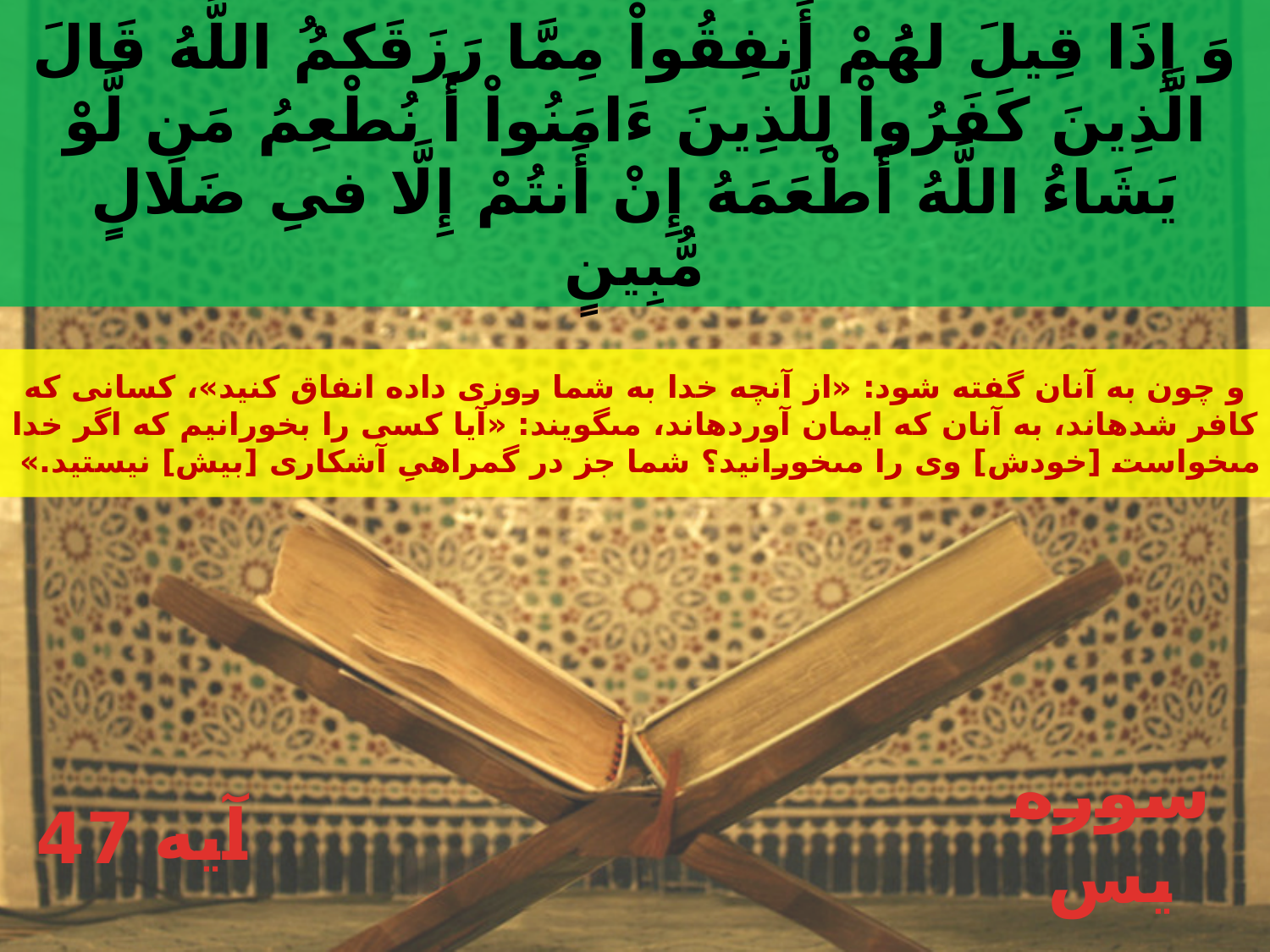

وَ إِذَا قِيلَ لهَُمْ أَنفِقُواْ مِمَّا رَزَقَكمُ‏ُ اللَّهُ قَالَ الَّذِينَ كَفَرُواْ لِلَّذِينَ ءَامَنُواْ أَ نُطْعِمُ مَن لَّوْ يَشَاءُ اللَّهُ أَطْعَمَهُ إِنْ أَنتُمْ إِلَّا فىِ ضَلَالٍ مُّبِينٍ
و چون به آنان گفته شود: «از آنچه خدا به شما روزى داده انفاق كنيد»، كسانى كه كافر شده‏اند، به آنان كه ايمان آورده‏اند، مى‏گويند: «آيا كسى را بخورانيم كه اگر خدا مى‏خواست [خودش‏] وى را مى‏خورانيد؟ شما جز در گمراهىِ آشكارى [بيش‏] نيستيد.»
47